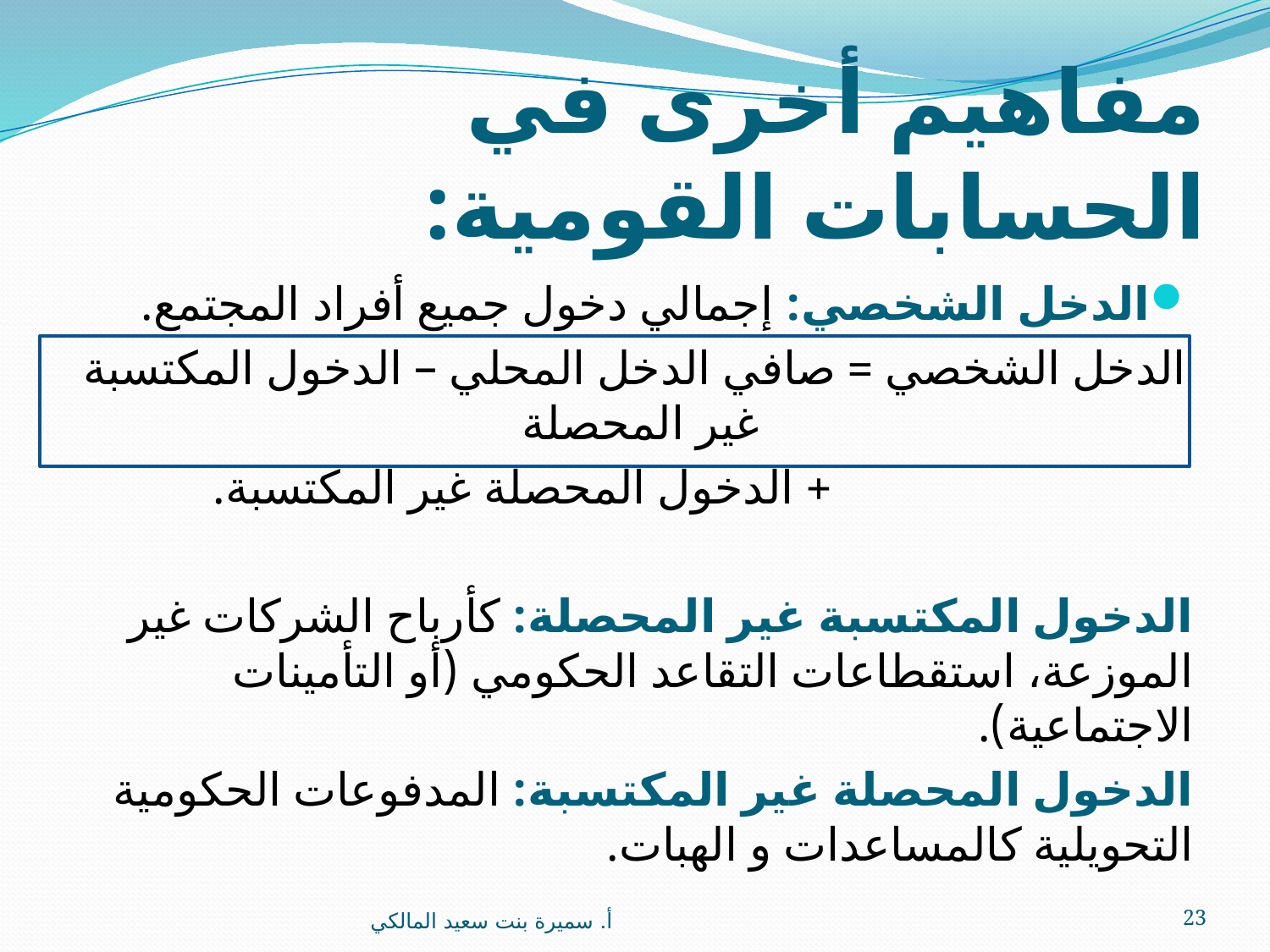

# مفاهيم أخرى في الحسابات القومية:
الدخل الشخصي: إجمالي دخول جميع أفراد المجتمع.
الدخل الشخصي = صافي الدخل المحلي – الدخول المكتسبة غير المحصلة
                   + الدخول المحصلة غير المكتسبة.

الدخول المكتسبة غير المحصلة: كأرباح الشركات غير الموزعة، استقطاعات التقاعد الحكومي (أو التأمينات الاجتماعية).
الدخول المحصلة غير المكتسبة: المدفوعات الحكومية التحويلية كالمساعدات و الهبات.

أ. سميرة بنت سعيد المالكي
23